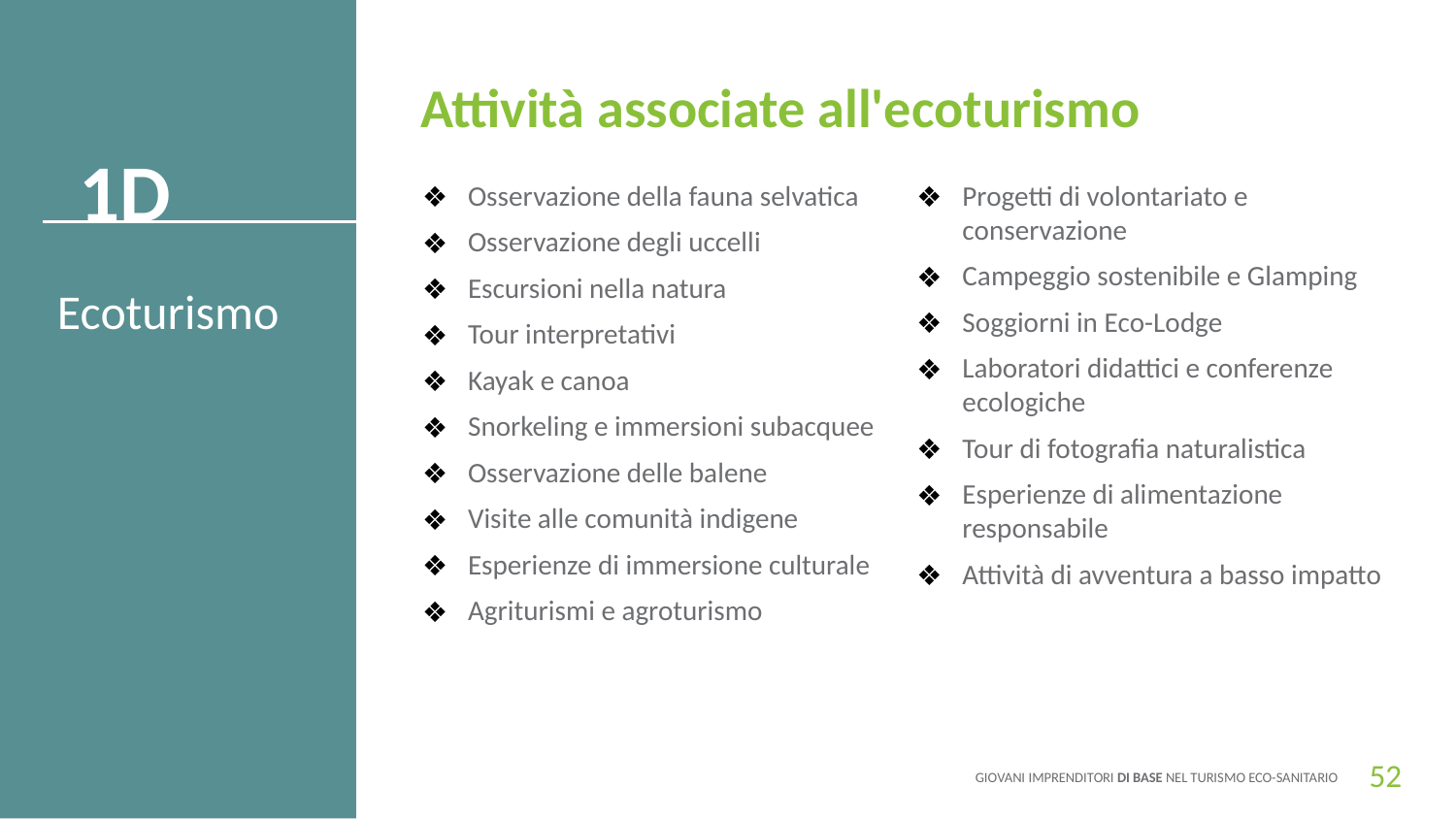

Attività associate all'ecoturismo
1D
Osservazione della fauna selvatica
Osservazione degli uccelli
Escursioni nella natura
Tour interpretativi
Kayak e canoa
Snorkeling e immersioni subacquee
Osservazione delle balene
Visite alle comunità indigene
Esperienze di immersione culturale
Agriturismi e agroturismo

Tour a baldacchino
Progetti di volontariato e conservazione
Campeggio sostenibile e Glamping
Soggiorni in Eco-Lodge
Laboratori didattici e conferenze ecologiche
Tour di fotografia naturalistica
Esperienze di alimentazione responsabile
Attività di avventura a basso impatto

Ecoturismo
52